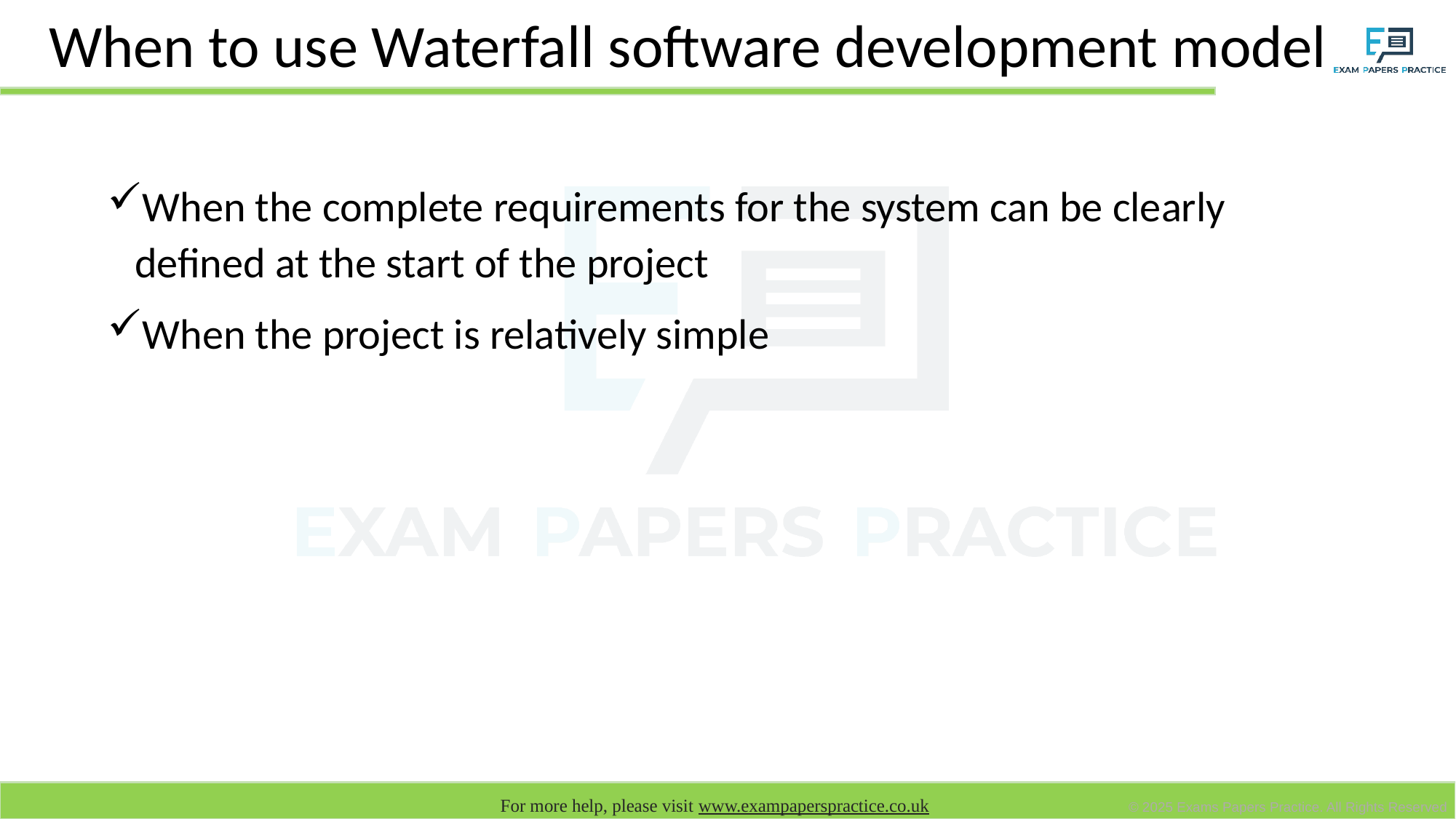

# When to use Waterfall software development model
When the complete requirements for the system can be clearly defined at the start of the project
When the project is relatively simple